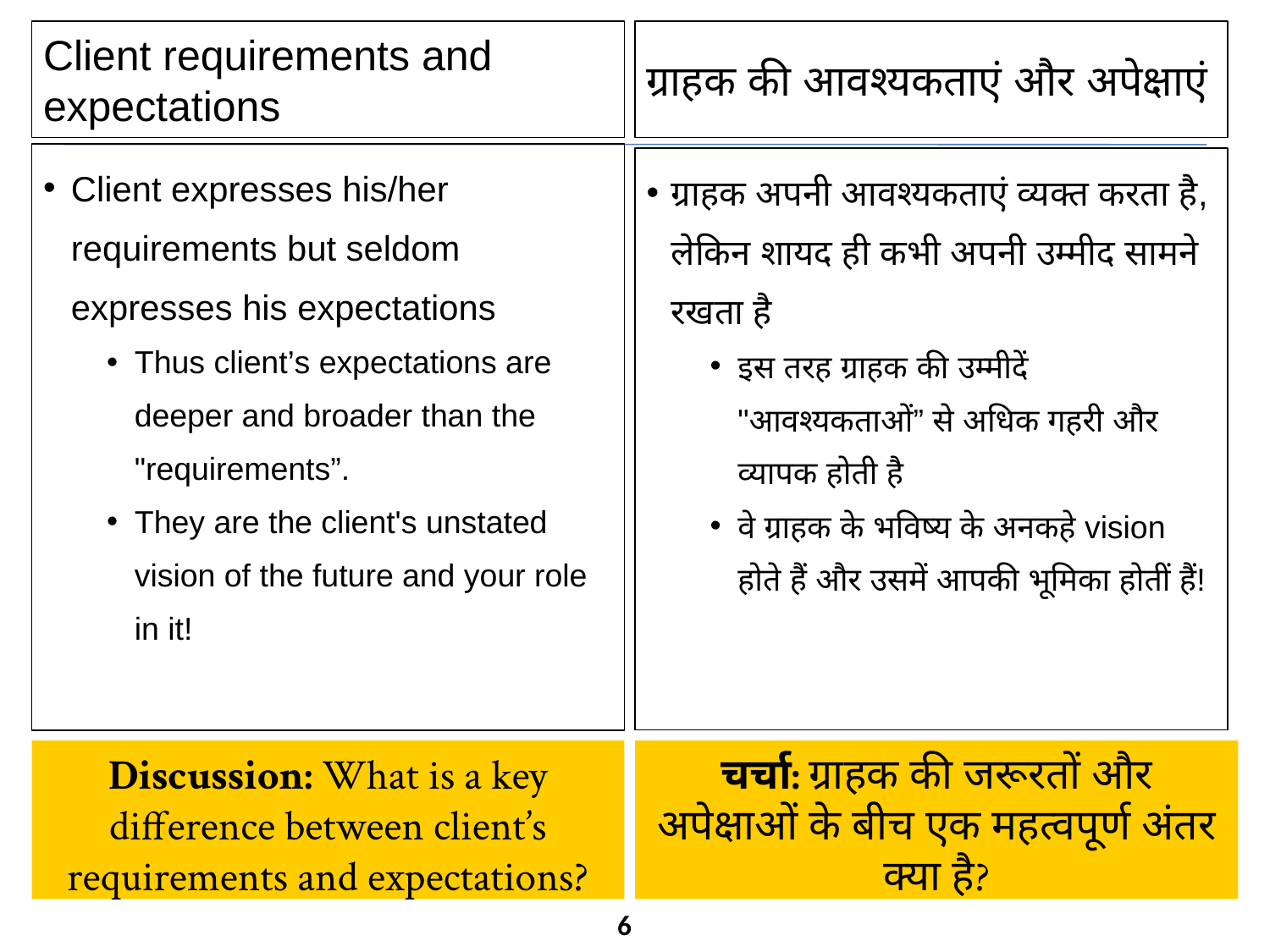

Client requirements and expectations
ग्राहक की आवश्यकताएं और अपेक्षाएं
Client expresses his/her requirements but seldom expresses his expectations
Thus client’s expectations are deeper and broader than the "requirements”.
They are the client's unstated vision of the future and your role in it!
ग्राहक अपनी आवश्यकताएं व्यक्त करता है, लेकिन शायद ही कभी अपनी उम्मीद सामने रखता है
इस तरह ग्राहक की उम्मीदें  "आवश्यकताओं” से अधिक गहरी और व्यापक होती है
वे ग्राहक के भविष्य के अनकहे vision होते हैं और उसमें आपकी भूमिका होतीं हैं!
Discussion: What is a key difference between client’s requirements and expectations?
चर्चा: ग्राहक की जरूरतों और अपेक्षाओं के बीच एक महत्वपूर्ण अंतर क्या है?
6